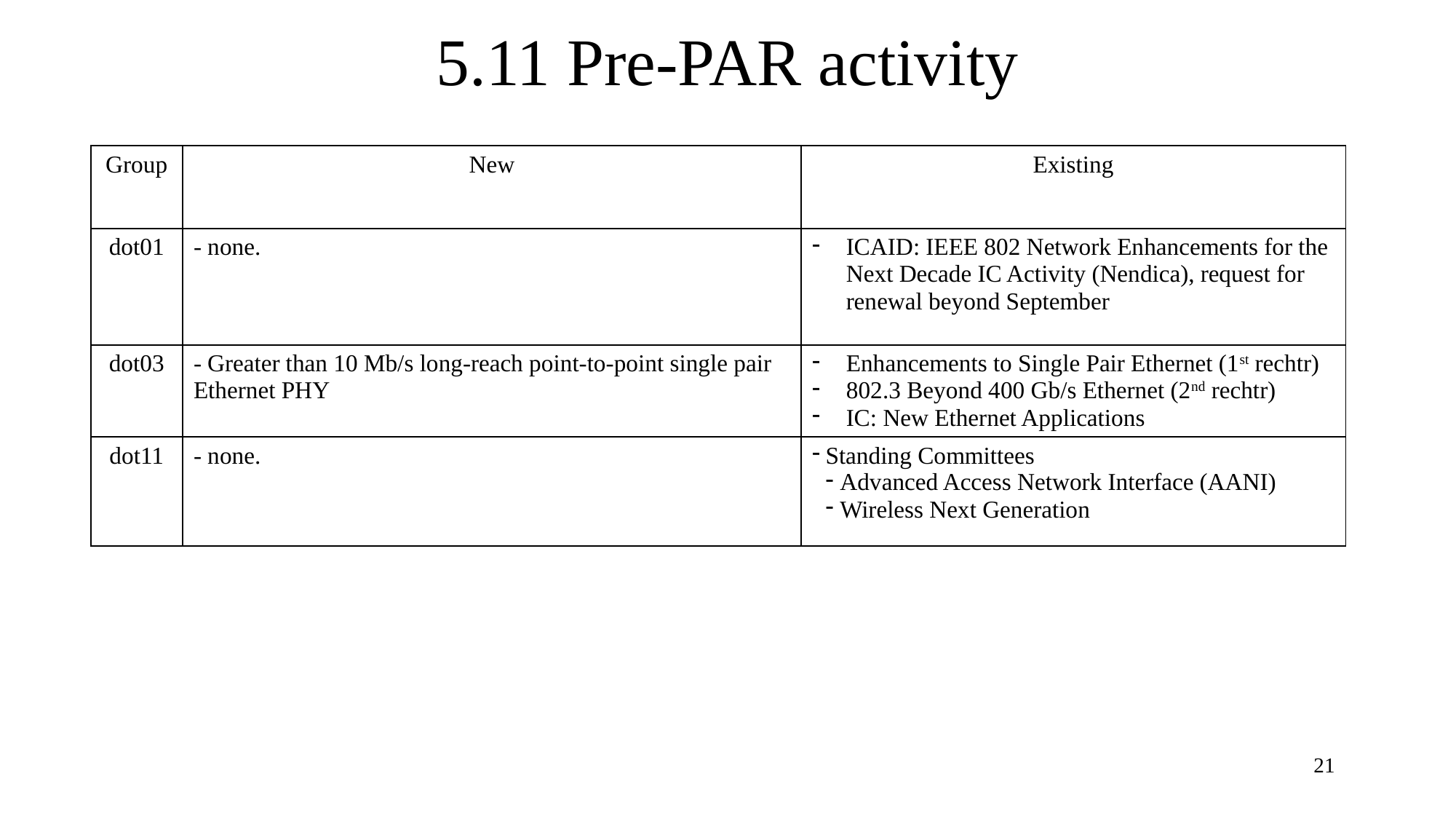

# 5.11 Pre-PAR activity
| Group | New | Existing |
| --- | --- | --- |
| dot01 | - none. | ICAID: IEEE 802 Network Enhancements for the Next Decade IC Activity (Nendica), request for renewal beyond September |
| dot03 | - Greater than 10 Mb/s long-reach point-to-point single pair Ethernet PHY | Enhancements to Single Pair Ethernet (1st rechtr) 802.3 Beyond 400 Gb/s Ethernet (2nd rechtr) IC: New Ethernet Applications |
| dot11 | - none. | Standing Committees Advanced Access Network Interface (AANI) Wireless Next Generation |
21